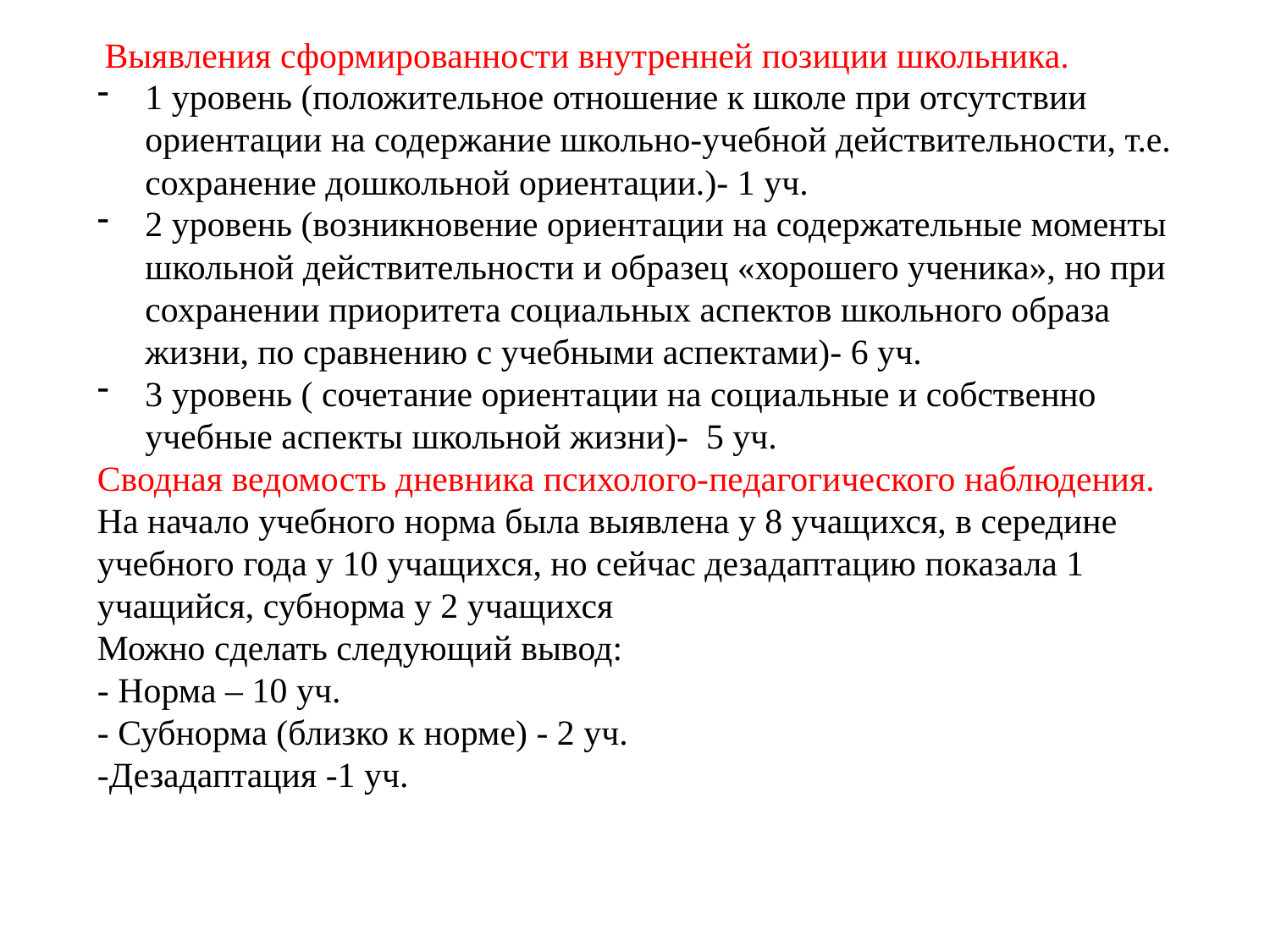

Выявления сформированности внутренней позиции школьника.
1 уровень (положительное отношение к школе при отсутствии ориентации на содержание школьно-учебной действительности, т.е. сохранение дошкольной ориентации.)- 1 уч.
2 уровень (возникновение ориентации на содержательные моменты школьной действительности и образец «хорошего ученика», но при сохранении приоритета социальных аспектов школьного образа жизни, по сравнению с учебными аспектами)- 6 уч.
3 уровень ( сочетание ориентации на социальные и собственно учебные аспекты школьной жизни)-  5 уч.
Сводная ведомость дневника психолого-педагогического наблюдения.
На начало учебного норма была выявлена у 8 учащихся, в середине учебного года у 10 учащихся, но сейчас дезадаптацию показала 1 учащийся, субнорма у 2 учащихся
Можно сделать следующий вывод:
- Норма – 10 уч.
- Субнорма (близко к норме) - 2 уч.
-Дезадаптация -1 уч.